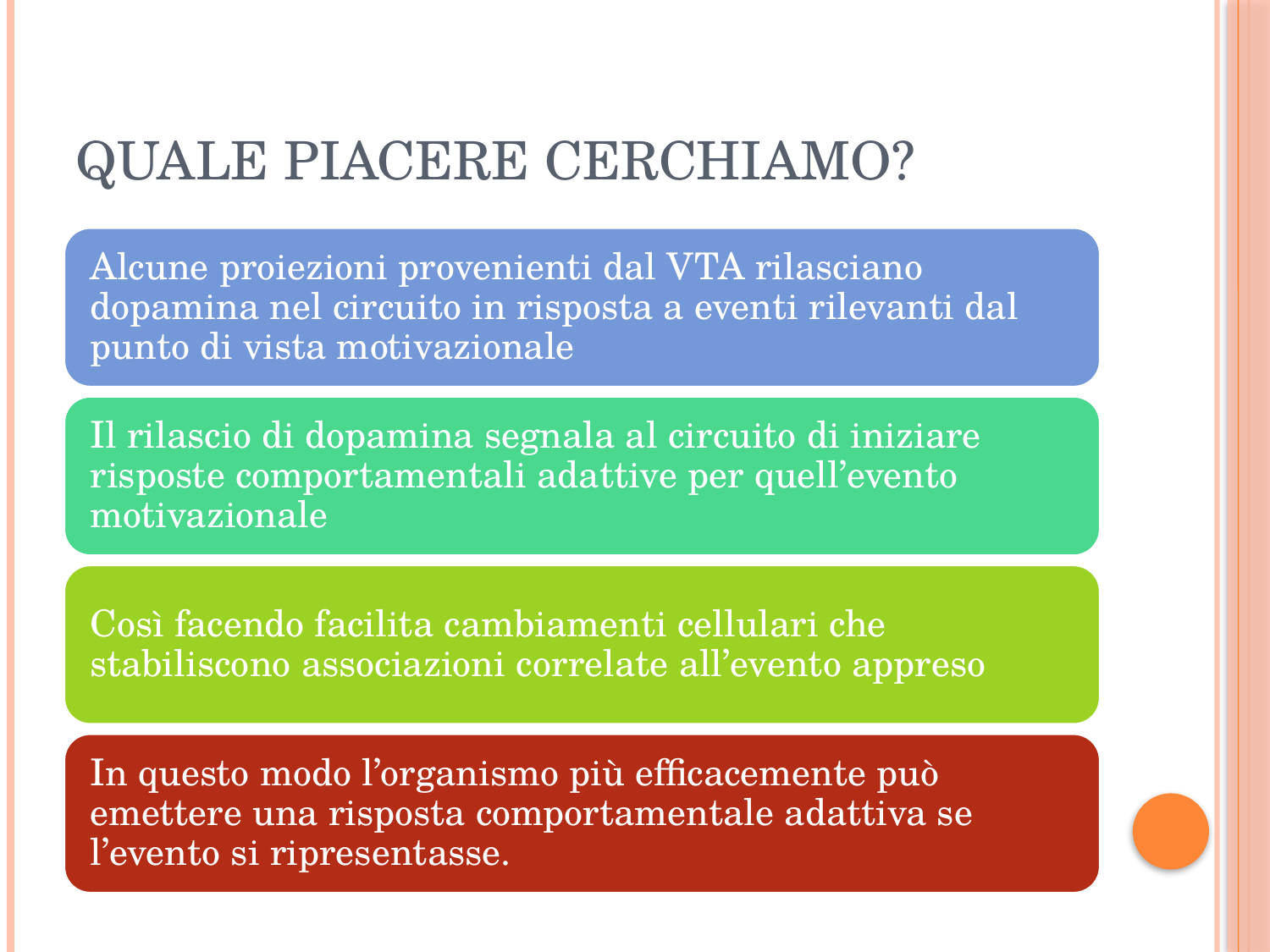

# Quale piacere cerchiamo?
Alcune proiezioni provenienti dal VTA rilasciano dopamina nel circuito in risposta a eventi rilevanti dal punto di vista motivazionale
Il rilascio di dopamina segnala al circuito di iniziare risposte comportamentali adattive per quell’evento motivazionale
Così facendo facilita cambiamenti cellulari che stabiliscono associazioni correlate all’evento appreso
In questo modo l’organismo più efficacemente può emettere una risposta comportamentale adattiva se l’evento si ripresentasse.